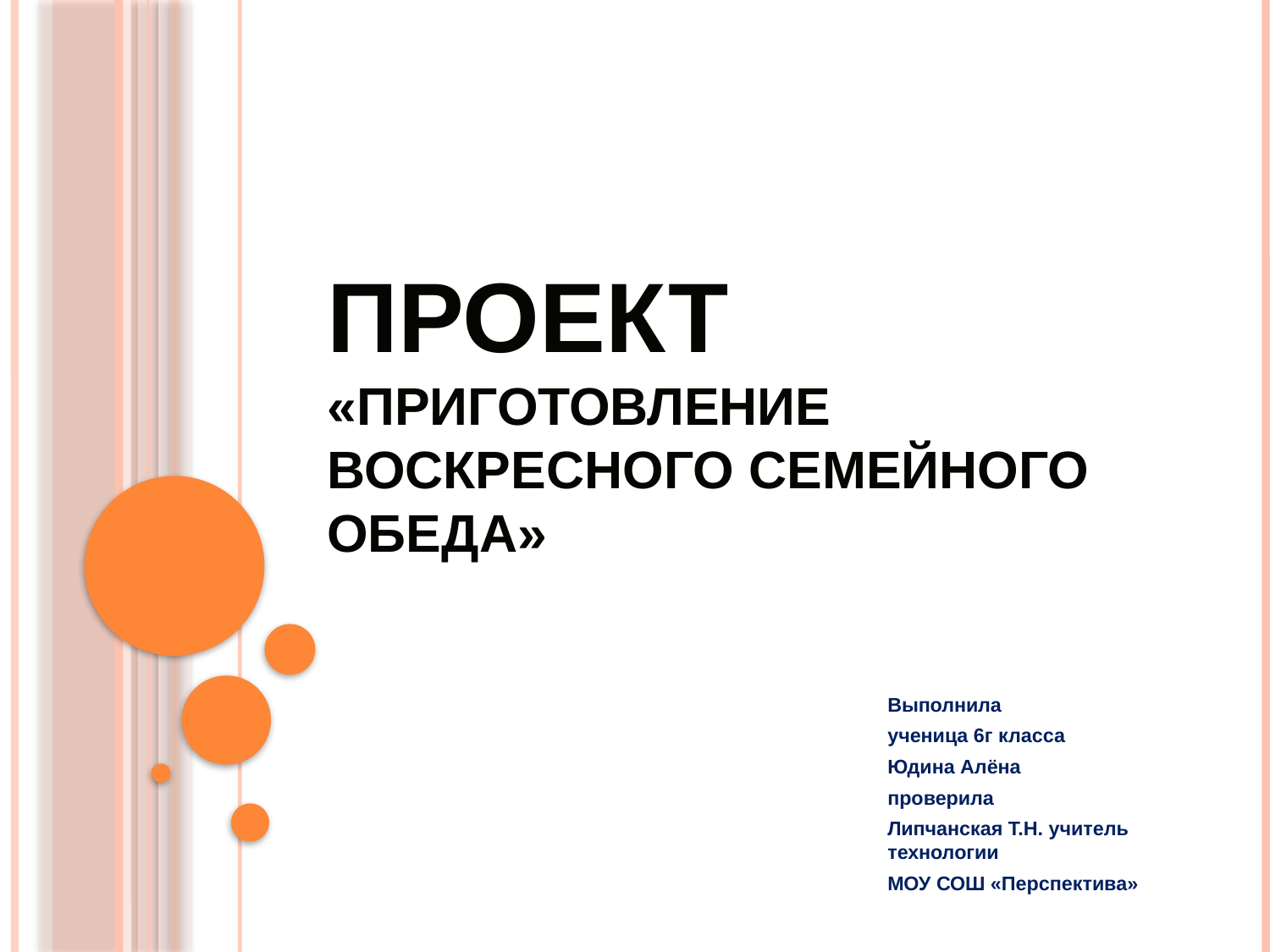

# ПРОЕКТ «ПРИГОТОВЛЕНИЕ ВОСКРЕСНОГО СЕМЕЙНОГО ОБЕДА»
Выполнила
ученица 6г класса
Юдина Алёна
проверила
Липчанская Т.Н. учитель технологии
МОУ СОШ «Перспектива»